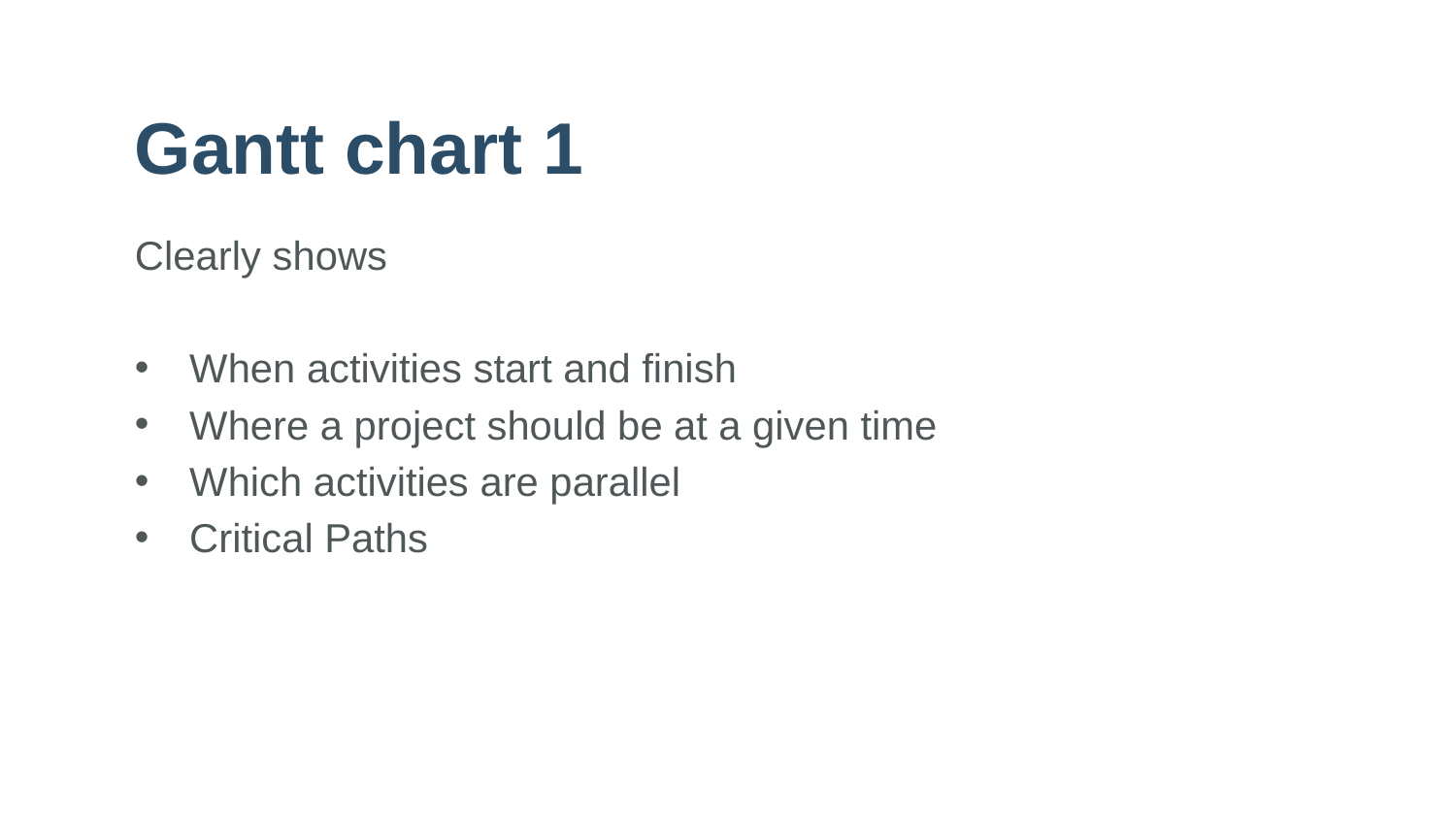

# Gantt chart 1
Clearly shows

When activities start and finish
Where a project should be at a given time
Which activities are parallel
Critical Paths